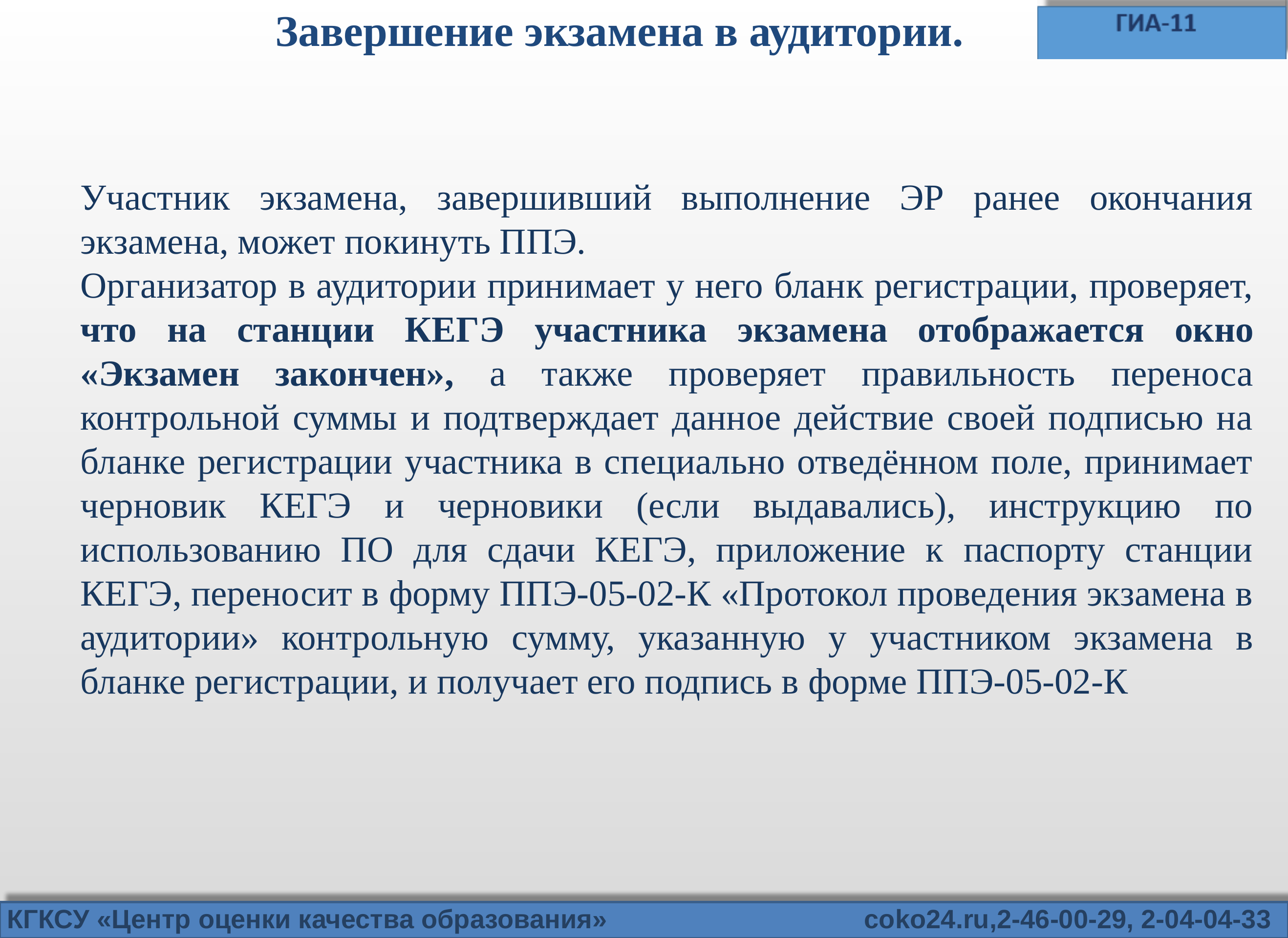

# Завершение экзамена в аудитории.
Участник экзамена, завершивший выполнение ЭР ранее окончания экзамена, может покинуть ППЭ.
Организатор в аудитории принимает у него бланк регистрации, проверяет, что на станции КЕГЭ участника экзамена отображается окно «Экзамен закончен», а также проверяет правильность переноса контрольной суммы и подтверждает данное действие своей подписью на бланке регистрации участника в специально отведённом поле, принимает черновик КЕГЭ и черновики (если выдавались), инструкцию по использованию ПО для сдачи КЕГЭ, приложение к паспорту станции КЕГЭ, переносит в форму ППЭ-05-02-К «Протокол проведения экзамена в аудитории» контрольную сумму, указанную у участником экзамена в бланке регистрации, и получает его подпись в форме ППЭ-05-02-К